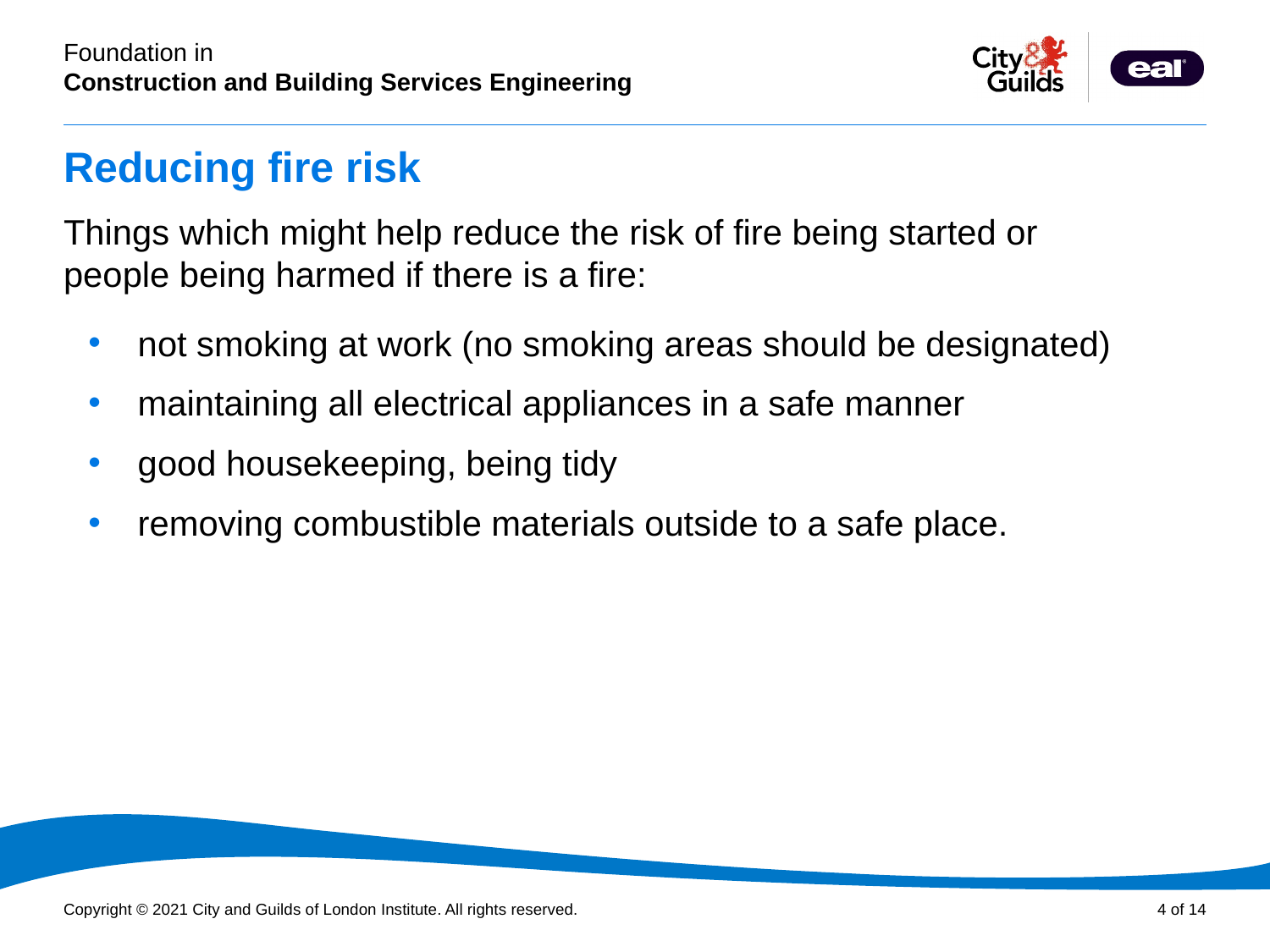

# Reducing fire risk
Things which might help reduce the risk of fire being started or people being harmed if there is a fire:
not smoking at work (no smoking areas should be designated)
maintaining all electrical appliances in a safe manner
good housekeeping, being tidy
removing combustible materials outside to a safe place.